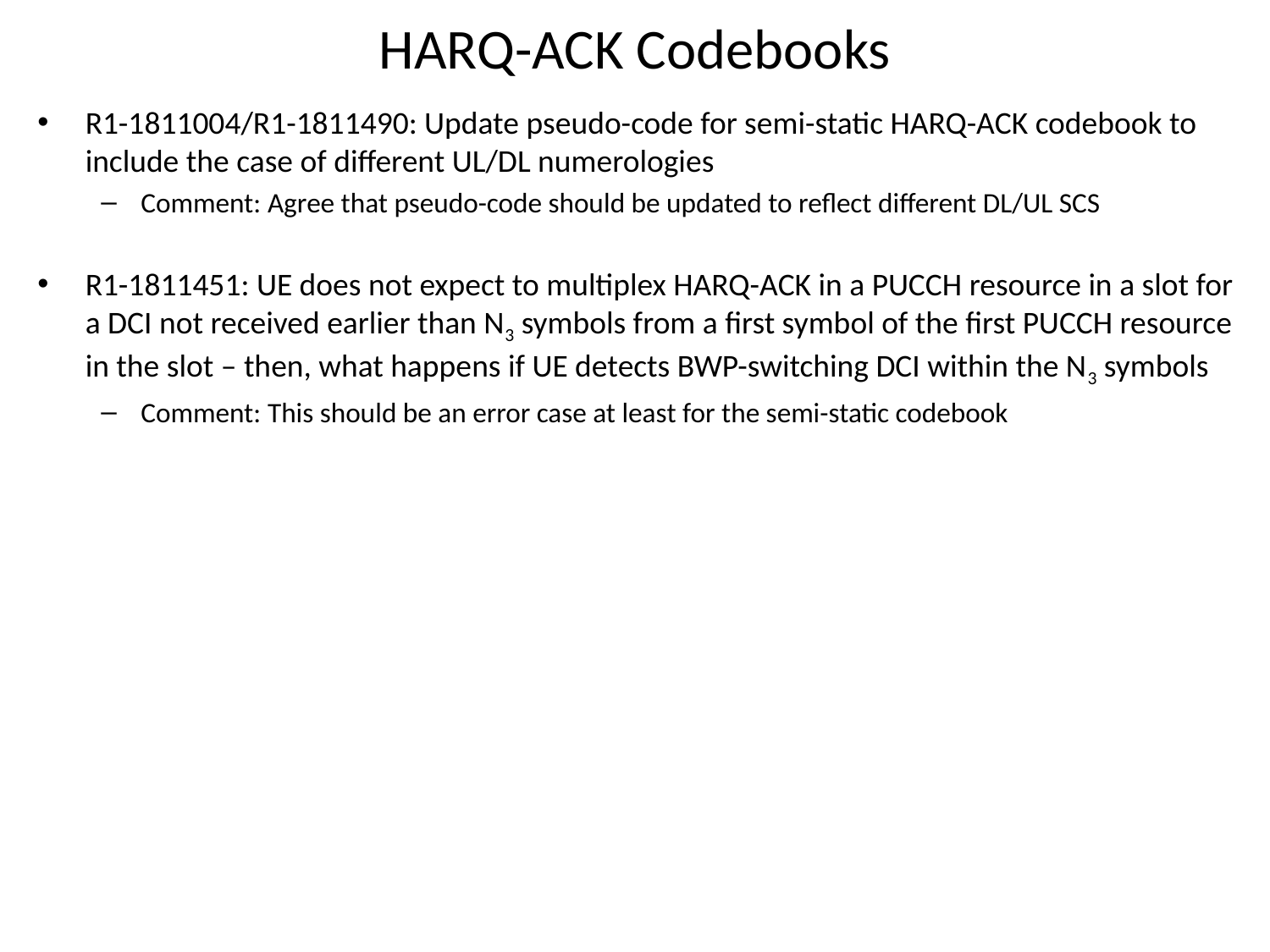

# HARQ-ACK Codebooks
R1-1811004/R1-1811490: Update pseudo-code for semi-static HARQ-ACK codebook to include the case of different UL/DL numerologies
Comment: Agree that pseudo-code should be updated to reflect different DL/UL SCS

R1-1811451: UE does not expect to multiplex HARQ-ACK in a PUCCH resource in a slot for a DCI not received earlier than N3 symbols from a first symbol of the first PUCCH resource in the slot – then, what happens if UE detects BWP-switching DCI within the N3 symbols
Comment: This should be an error case at least for the semi-static codebook